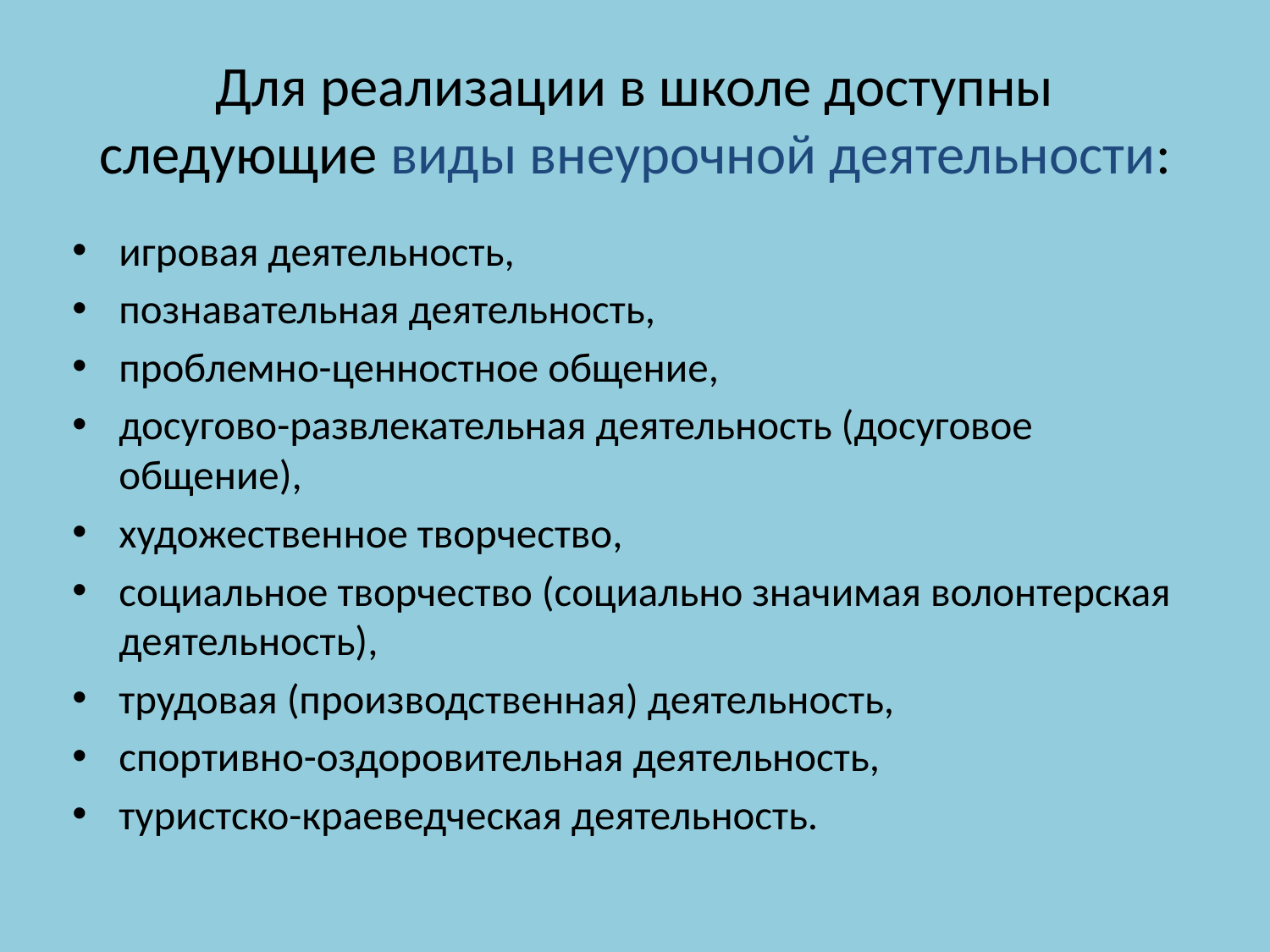

# Для реализации в школе доступны следующие виды внеурочной деятельности:
игровая деятельность,
познавательная деятельность,
проблемно-ценностное общение,
досугово-развлекательная деятельность (досуговое общение),
художественное творчество,
социальное творчество (социально значимая волонтерская деятельность),
трудовая (производственная) деятельность,
спортивно-оздоровительная деятельность,
туристско-краеведческая деятельность.